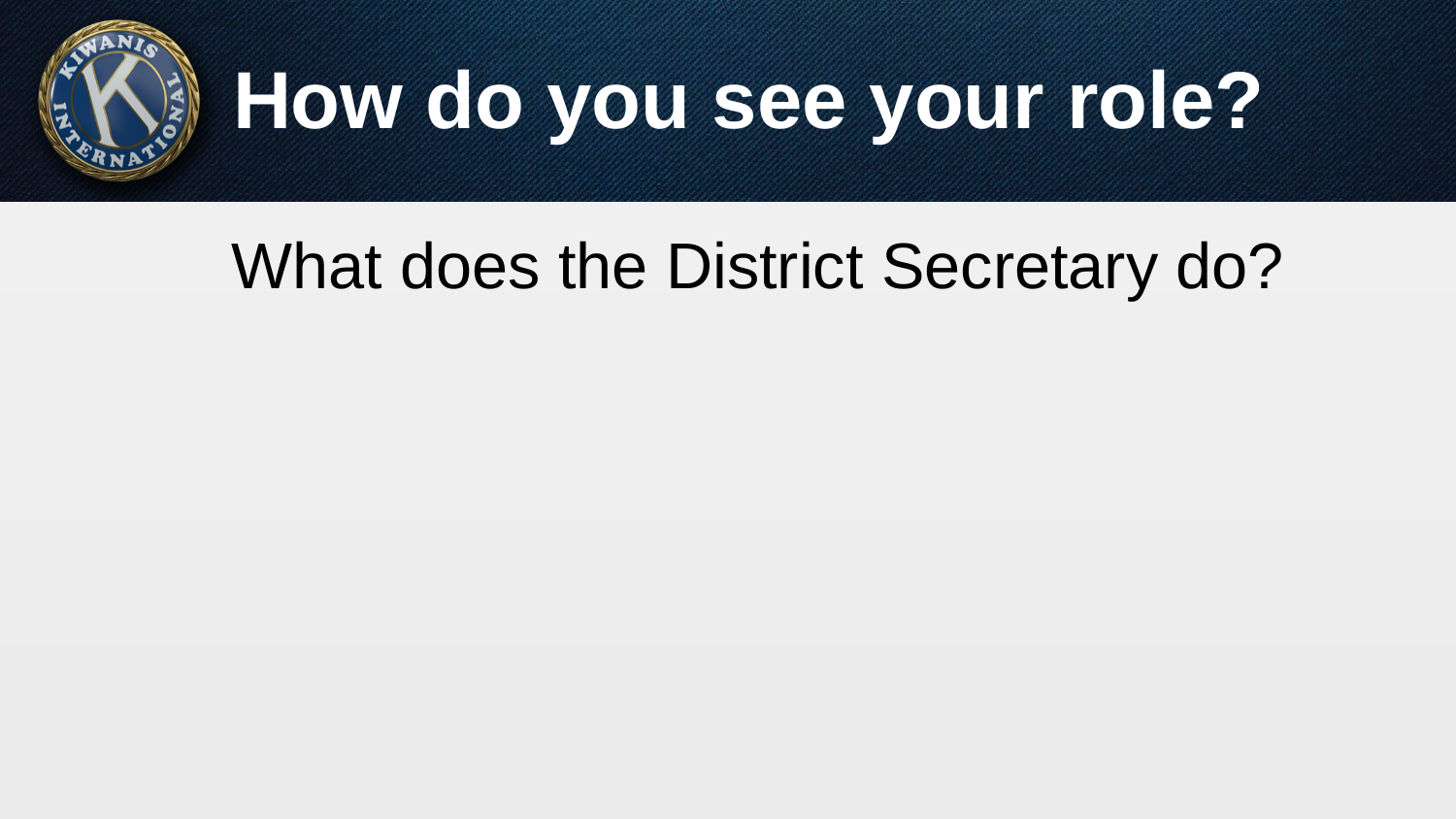

# How do you see your role?
What does the District Secretary do?